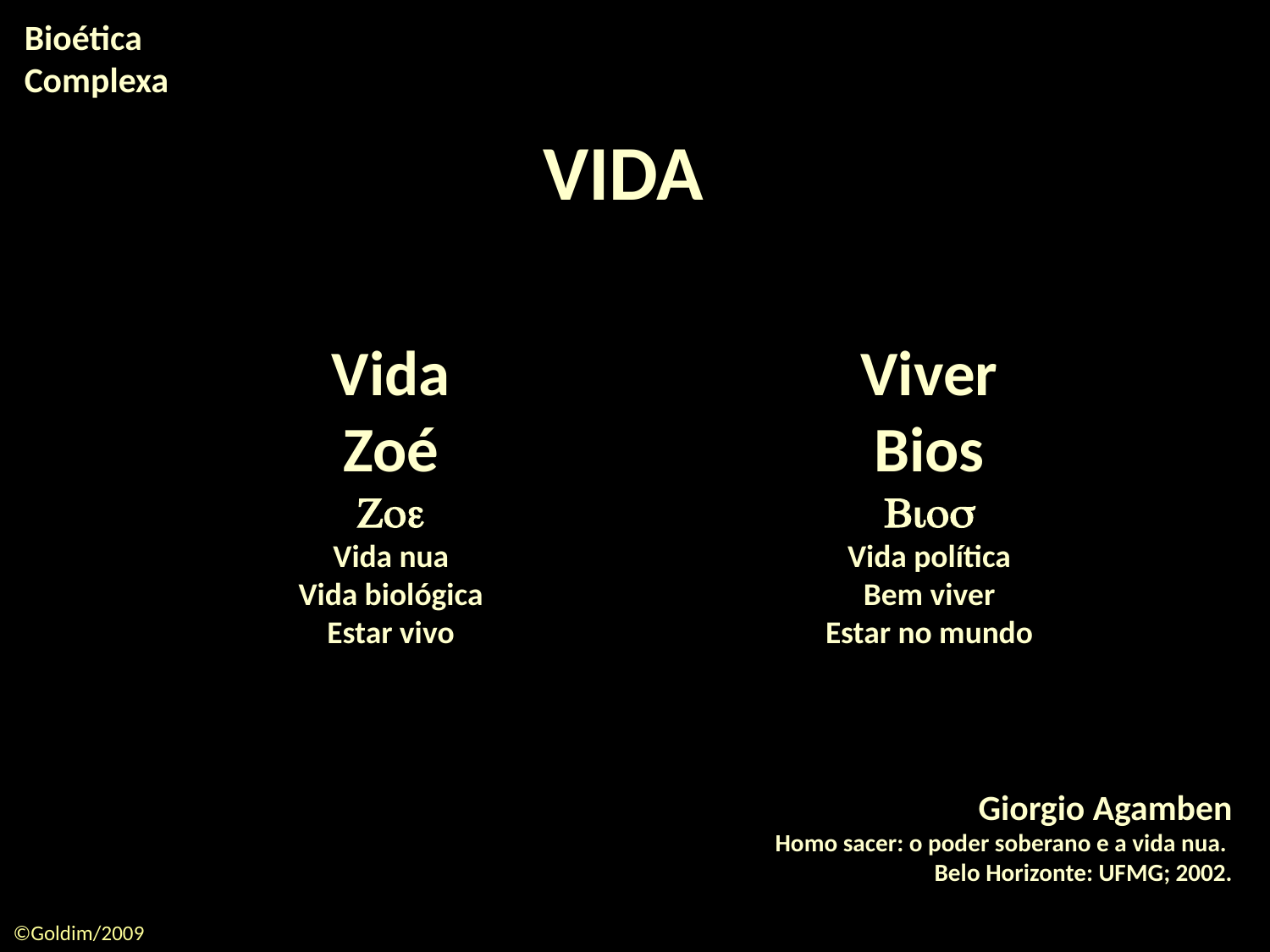

Bioética
Complexa
VIDA
Vida
Zoé
Ζοε
Vida nua
Vida biológica
Estar vivo
Viver
Bios
Βιοσ
Vida política
Bem viver
Estar no mundo
Giorgio Agamben
Homo sacer: o poder soberano e a vida nua.
Belo Horizonte: UFMG; 2002.

©Goldim/2009